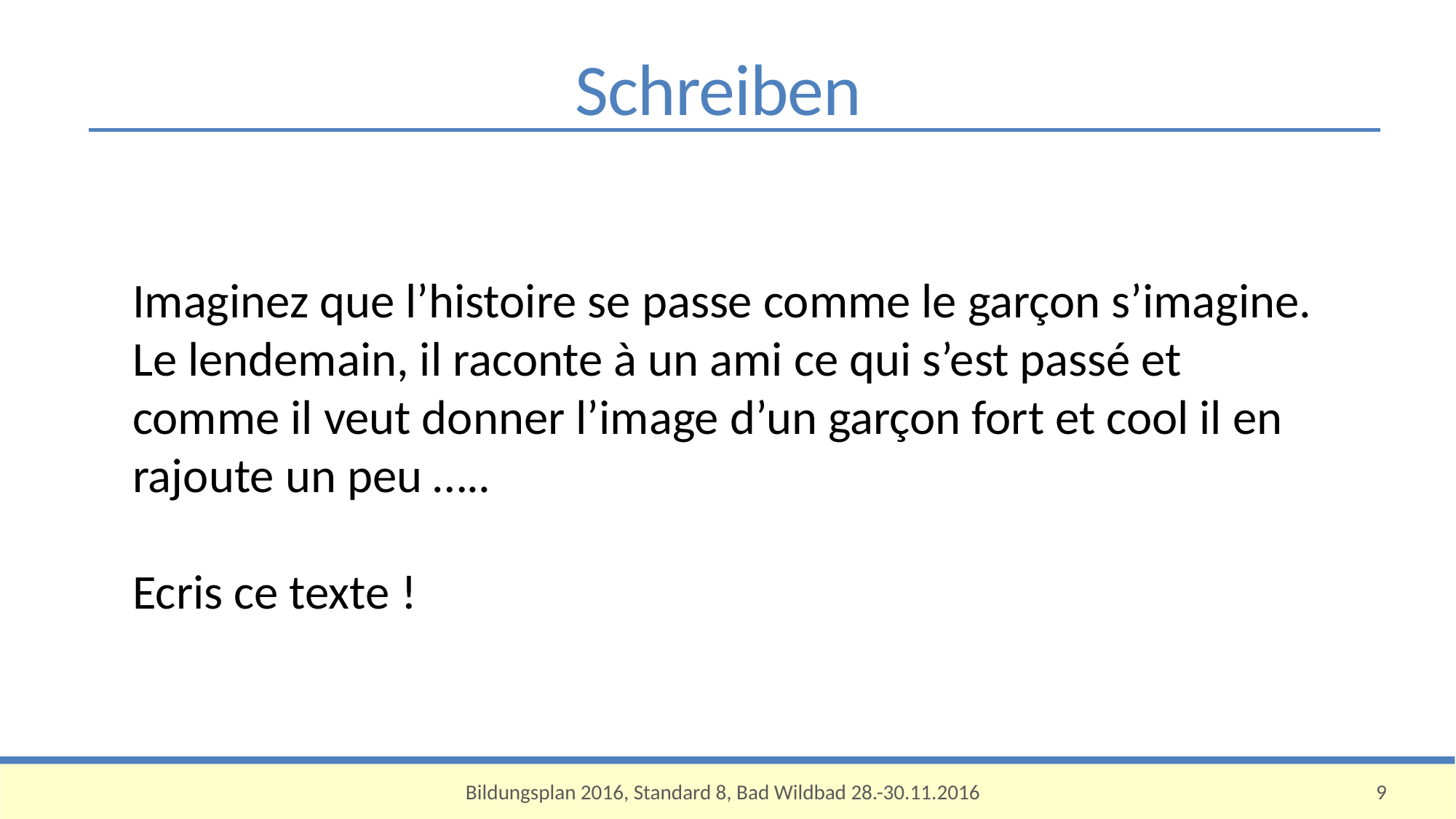

Schreiben
Imaginez que l’histoire se passe comme le garçon s’imagine. Le lendemain, il raconte à un ami ce qui s’est passé et comme il veut donner l’image d’un garçon fort et cool il en rajoute un peu …..
Ecris ce texte !